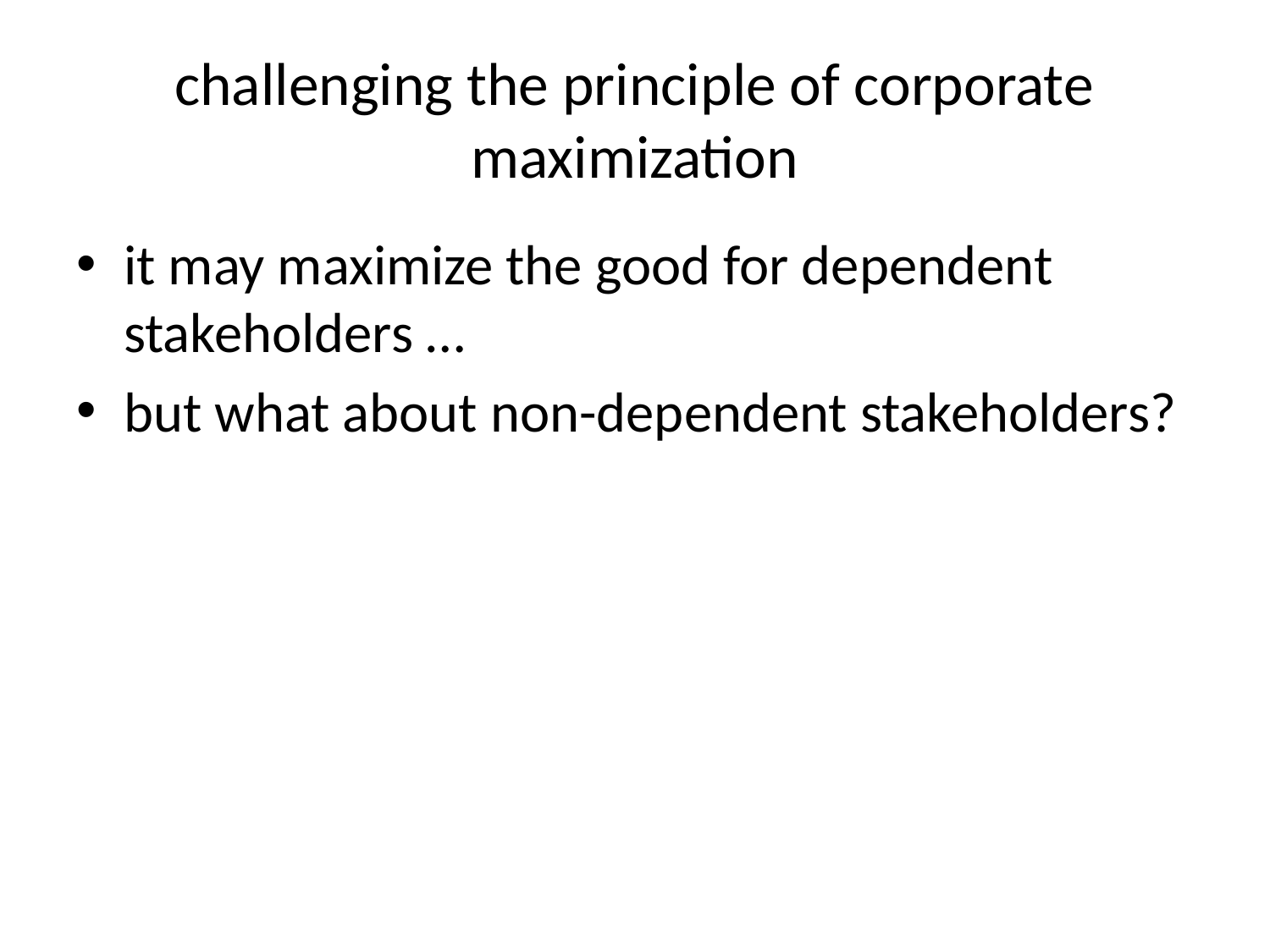

# challenging the principle of corporate maximization
it may maximize the good for dependent stakeholders …
but what about non-dependent stakeholders?